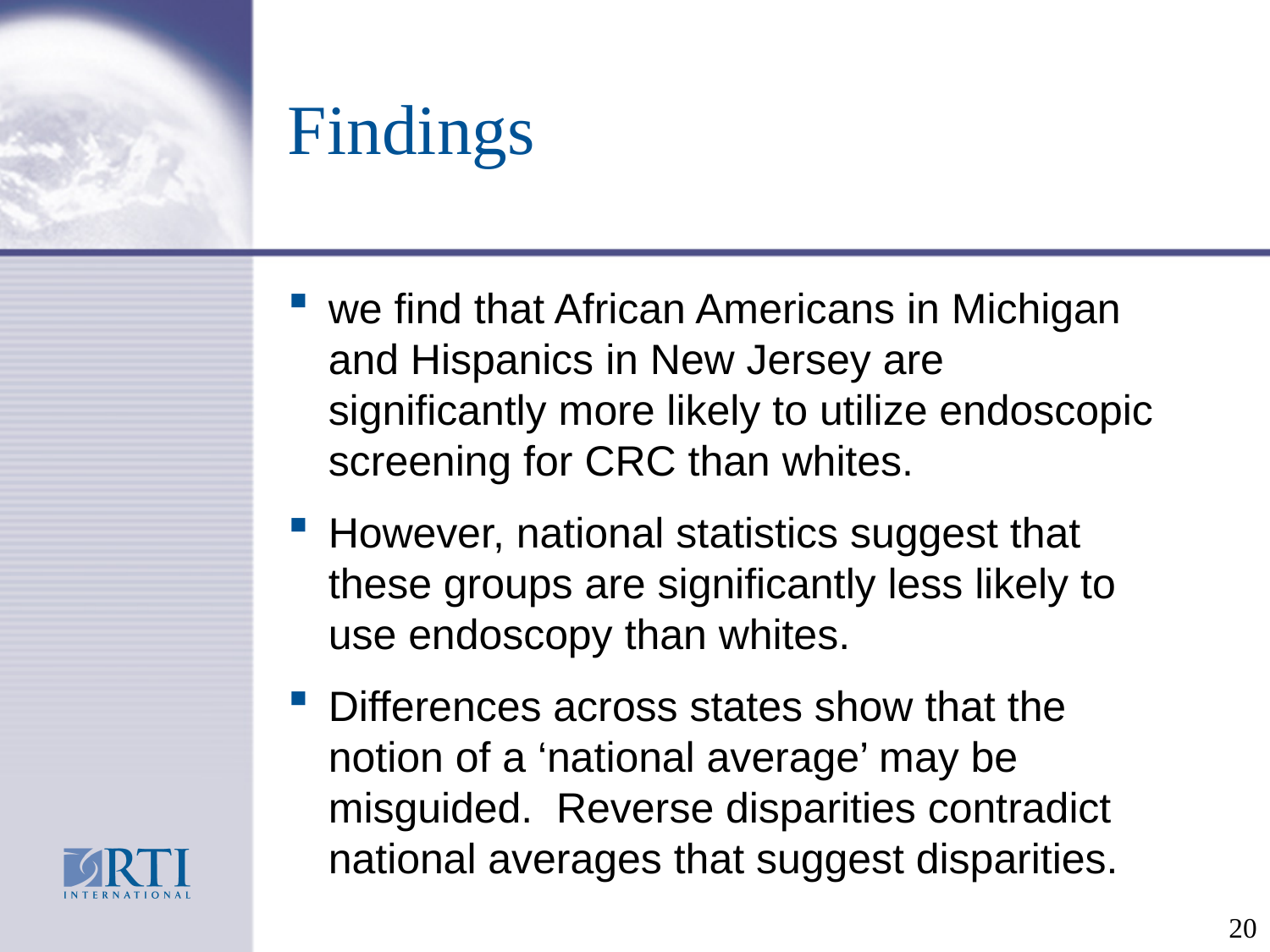

# Findings
we find that African Americans in Michigan and Hispanics in New Jersey are significantly more likely to utilize endoscopic screening for CRC than whites.
However, national statistics suggest that these groups are significantly less likely to use endoscopy than whites.
Differences across states show that the notion of a ‘national average’ may be misguided.  Reverse disparities contradict national averages that suggest disparities.

20